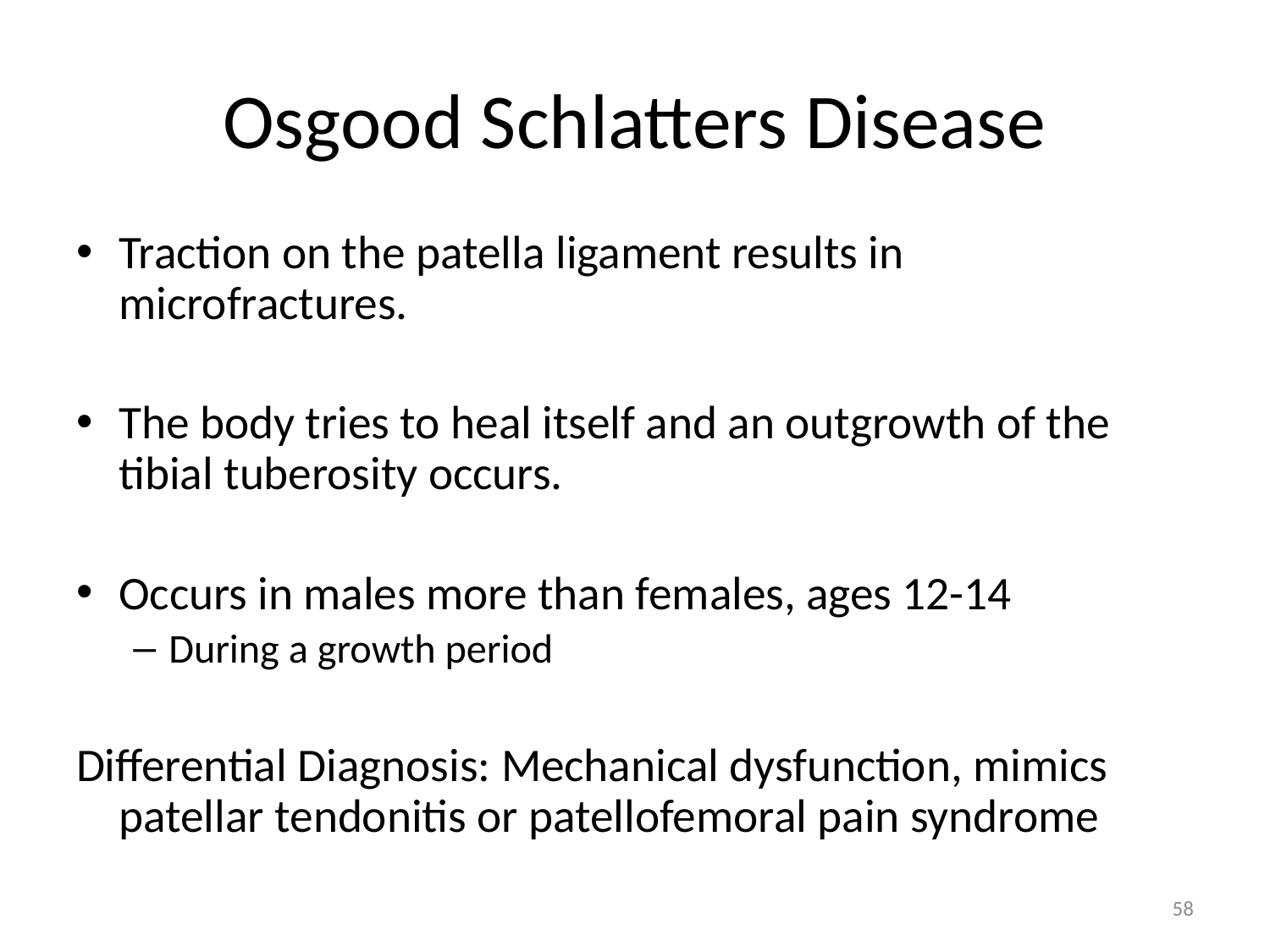

# Osgood Schlatters Disease
Traction on the patella ligament results in microfractures.

The body tries to heal itself and an outgrowth of the tibial tuberosity occurs.

Occurs in males more than females, ages 12-14
During a growth period

Differential Diagnosis: Mechanical dysfunction, mimics patellar tendonitis or patellofemoral pain syndrome
58